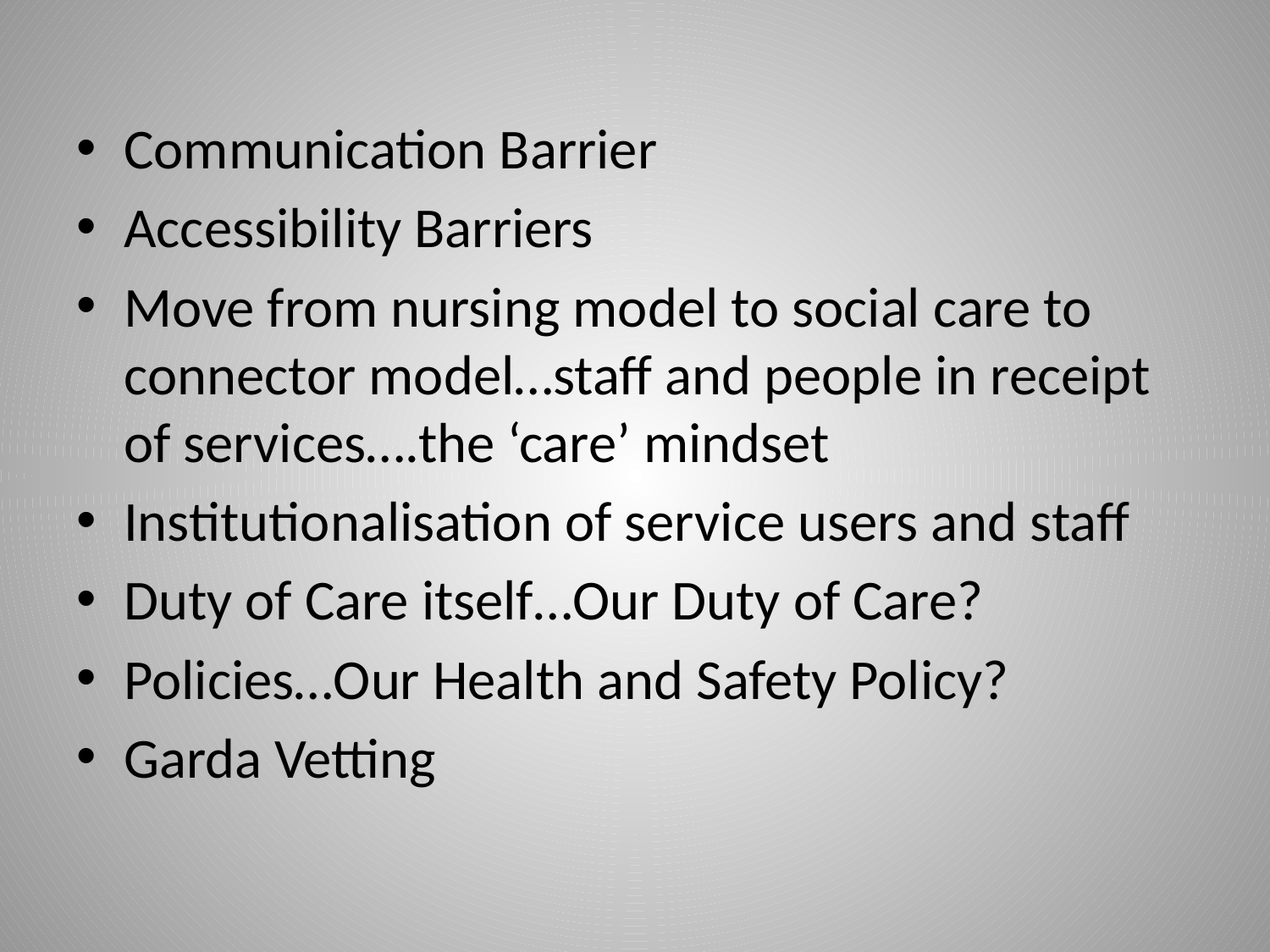

Communication Barrier
Accessibility Barriers
Move from nursing model to social care to connector model…staff and people in receipt of services….the ‘care’ mindset
Institutionalisation of service users and staff
Duty of Care itself…Our Duty of Care?
Policies…Our Health and Safety Policy?
Garda Vetting